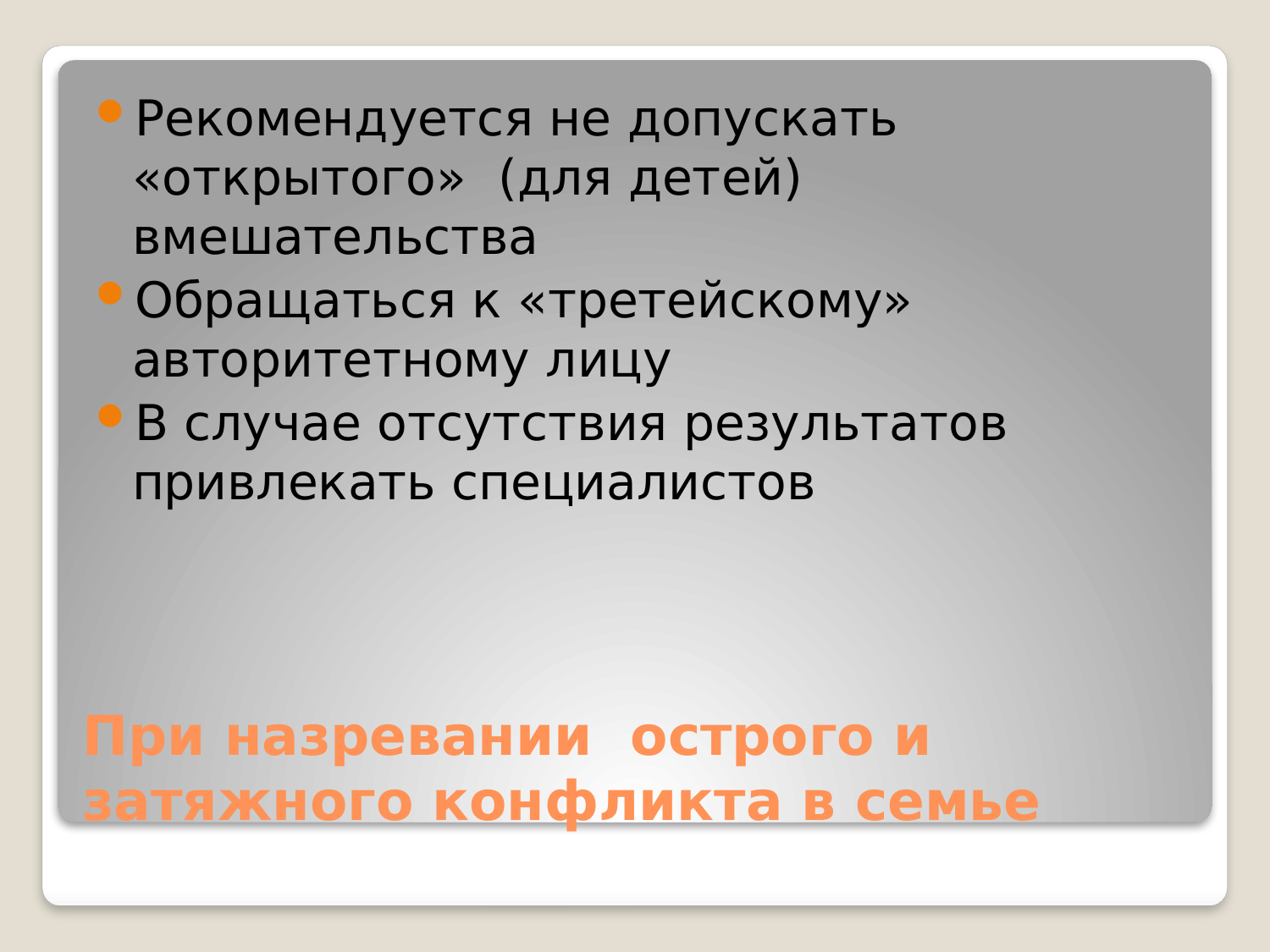

Рекомендуется не допускать «открытого»  (для детей) вмешательства
Обращаться к «третейскому» авторитетному лицу
В случае отсутствия результатов привлекать специалистов
# При назревании  острого и затяжного конфликта в семье